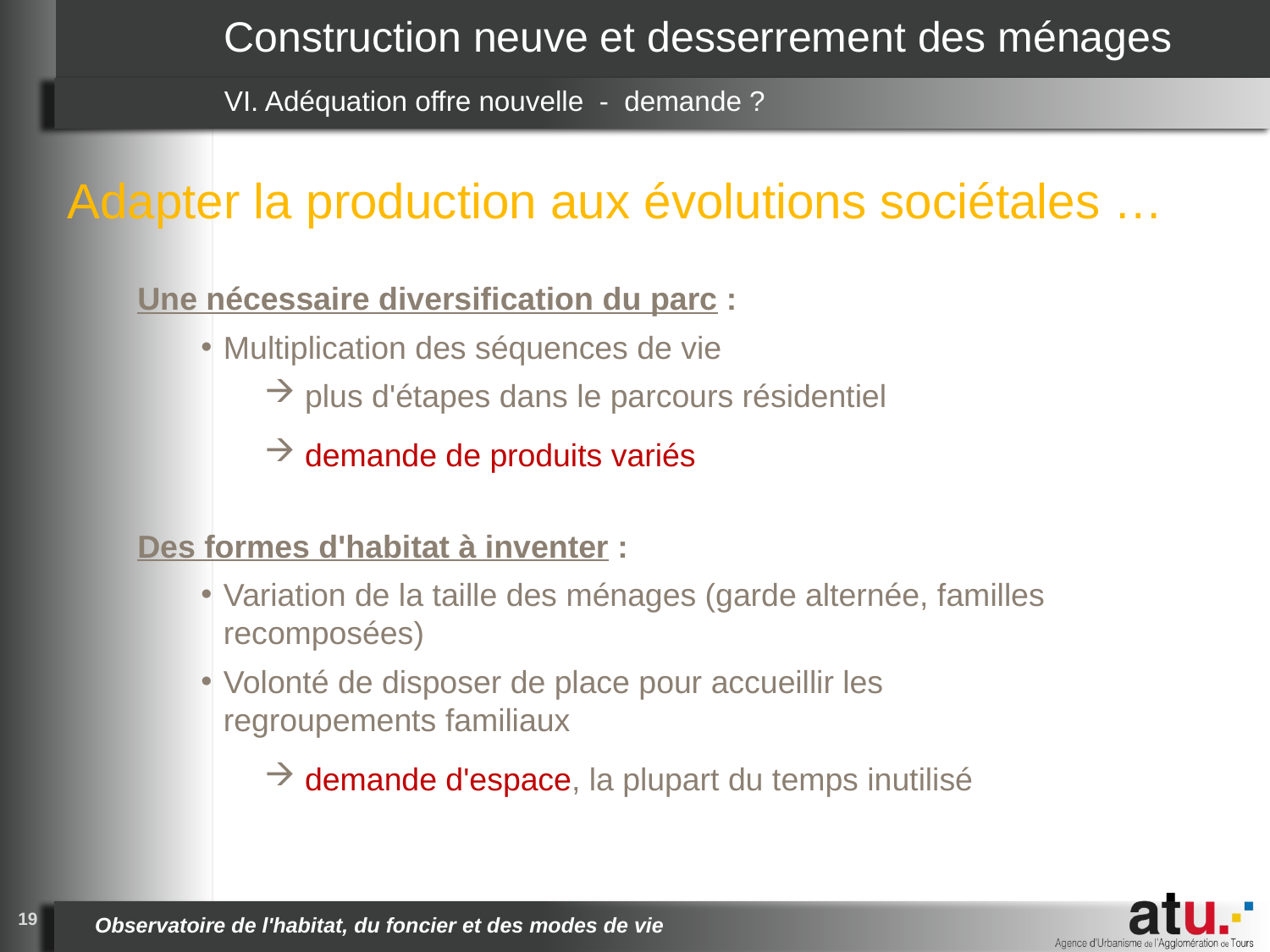

# Construction neuve et desserrement des ménages
VI. Adéquation offre nouvelle  -  demande ?
Adapter la production aux évolutions sociétales …
Une nécessaire diversification du parc :
Multiplication des séquences de vie
 plus d'étapes dans le parcours résidentiel
 demande de produits variés
Des formes d'habitat à inventer :
Variation de la taille des ménages (garde alternée, familles recomposées)
Volonté de disposer de place pour accueillir les regroupements familiaux
 demande d'espace, la plupart du temps inutilisé
19
Observatoire de l'habitat, du foncier et des modes de vie